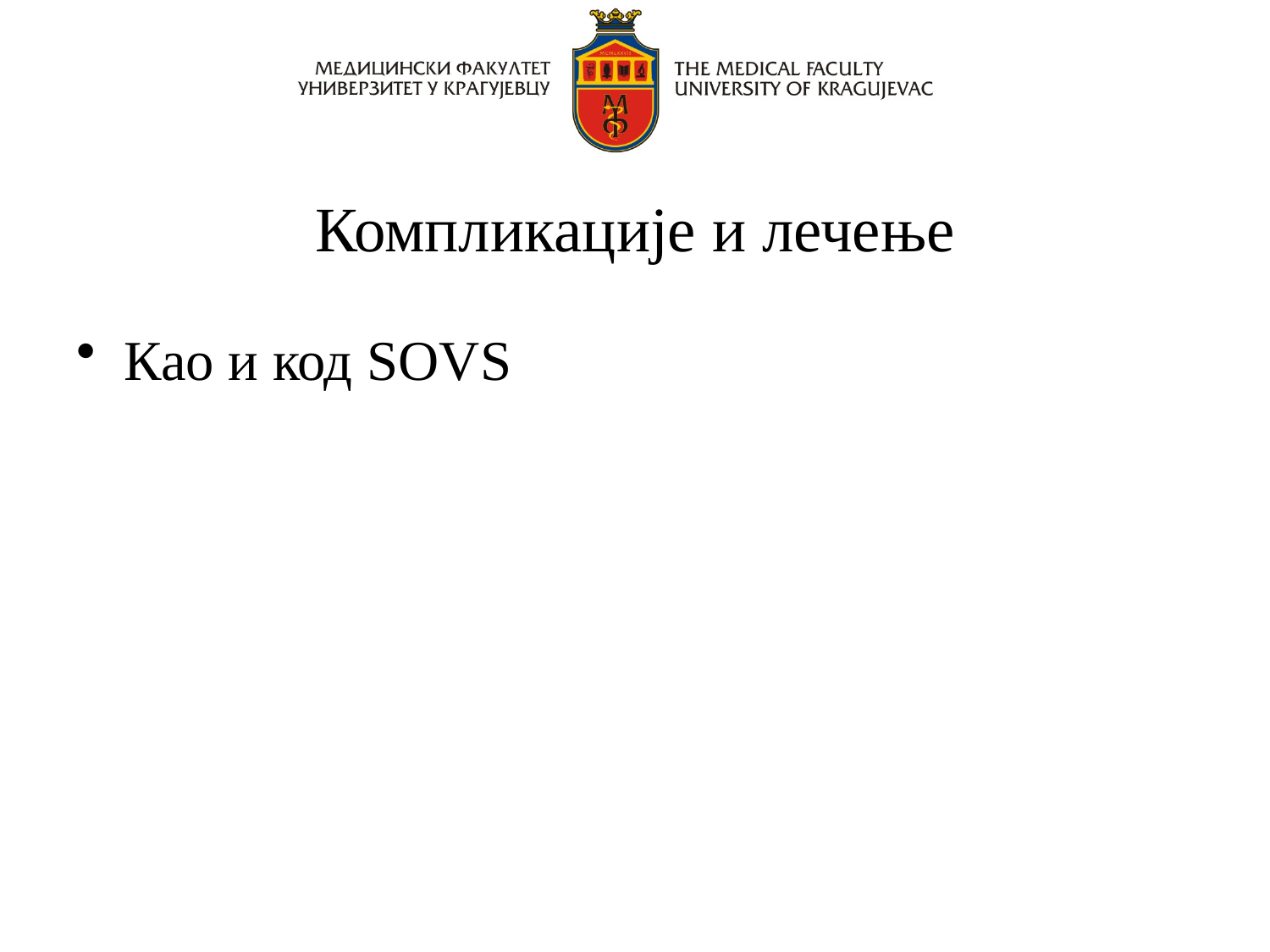

# Компликације и лечење
Као и код SOVS